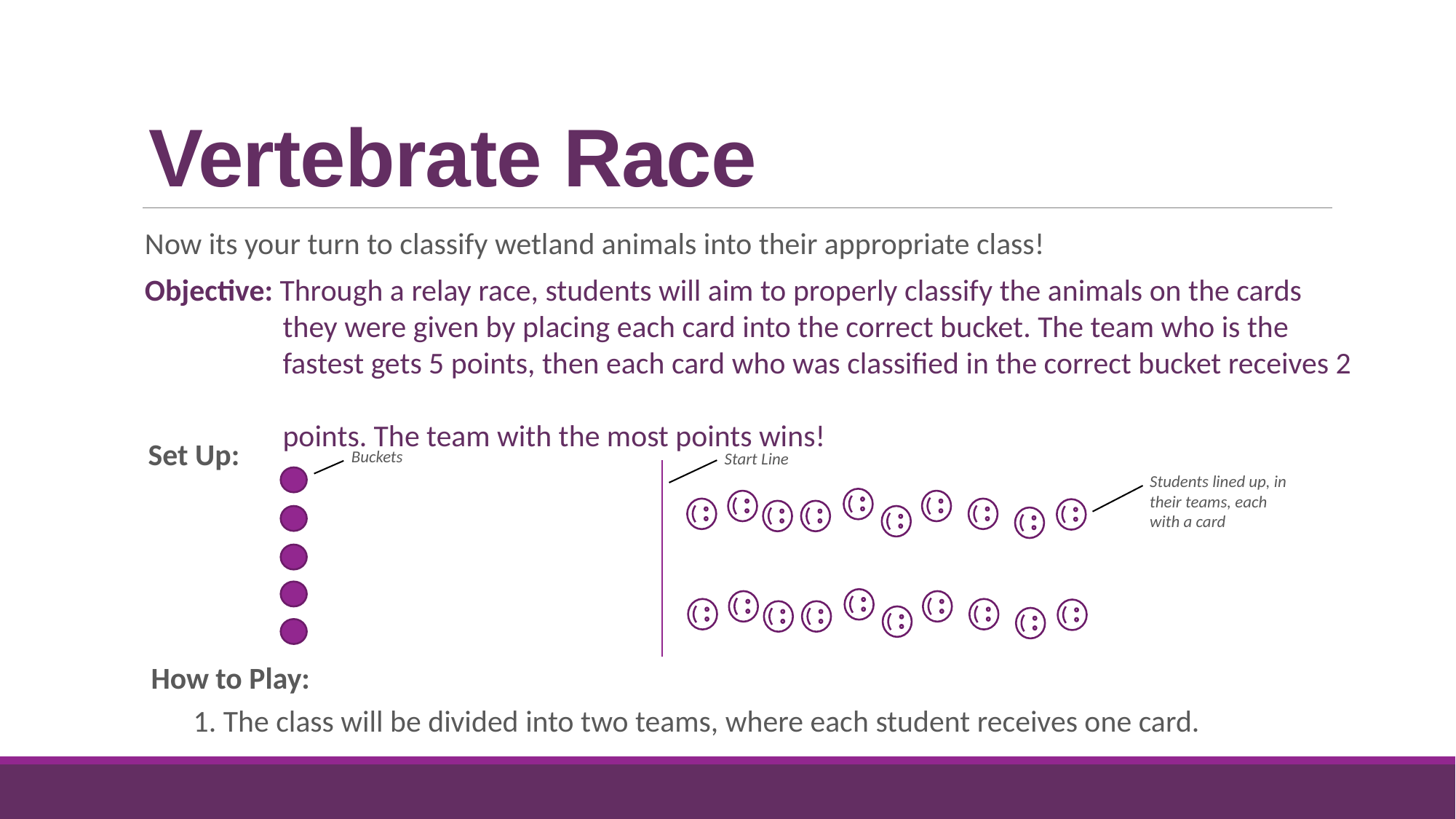

Vertebrate Race
Now its your turn to classify wetland animals into their appropriate class!

Objective: Through a relay race, students will aim to properly classify the animals on the cards
                    they were given by placing each card into the correct bucket. The team who is the
                    fastest gets 5 points, then each card who was classified in the correct bucket receives 2
                    points. The team with the most points wins!
Set Up:
Buckets
Start Line
Students lined up, in their teams, each with a card

How to Play:
1. The class will be divided into two teams, where each student receives one card.